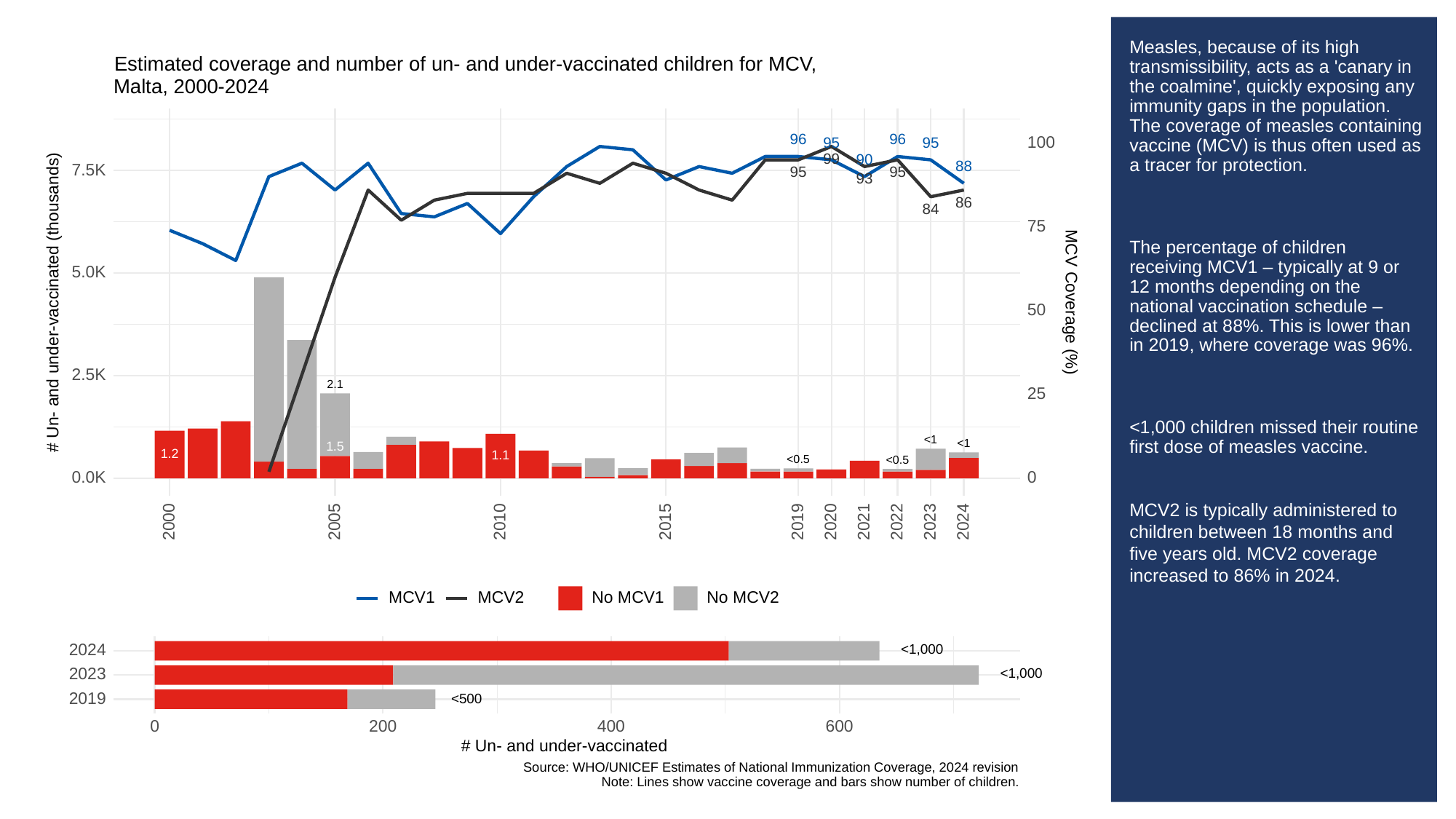

# Measles, because of its high transmissibility, acts as a 'canary in the coalmine', quickly exposing any immunity gaps in the population. The coverage of measles containing vaccine (MCV) is thus often used as a tracer for protection.

The percentage of children receiving MCV1 – typically at 9 or 12 months depending on the national vaccination schedule – declined at 88%. This is lower than in 2019, where coverage was 96%.

<1,000 children missed their routine first dose of measles vaccine.

MCV2 is typically administered to children between 18 months and five years old. MCV2 coverage increased to 86% in 2024.

Estimated coverage and number of un- and under-vaccinated children for MCV,
Malta, 2000-2024

96
96
100
95
95

99
90
88
7.5K
95
95

93
86
84
75

5.0K

# Un- and under-vaccinated (thousands)
MCV Coverage (%)
50

2.5K

2.1
25

<1

<1

1.5

1.2

1.1

<0.5

<0.5

0.0K
0

2023
2000
2005
2010
2015
2019
2020
2021
2022
2024

MCV1
MCV2
No MCV1
No MCV2

<1,000
2024

<1,000
2023

2019
<500

0
200
400
600
# Un- and under-vaccinated
Source: WHO/UNICEF Estimates of National Immunization Coverage, 2024 revision
Note: Lines show vaccine coverage and bars show number of children.